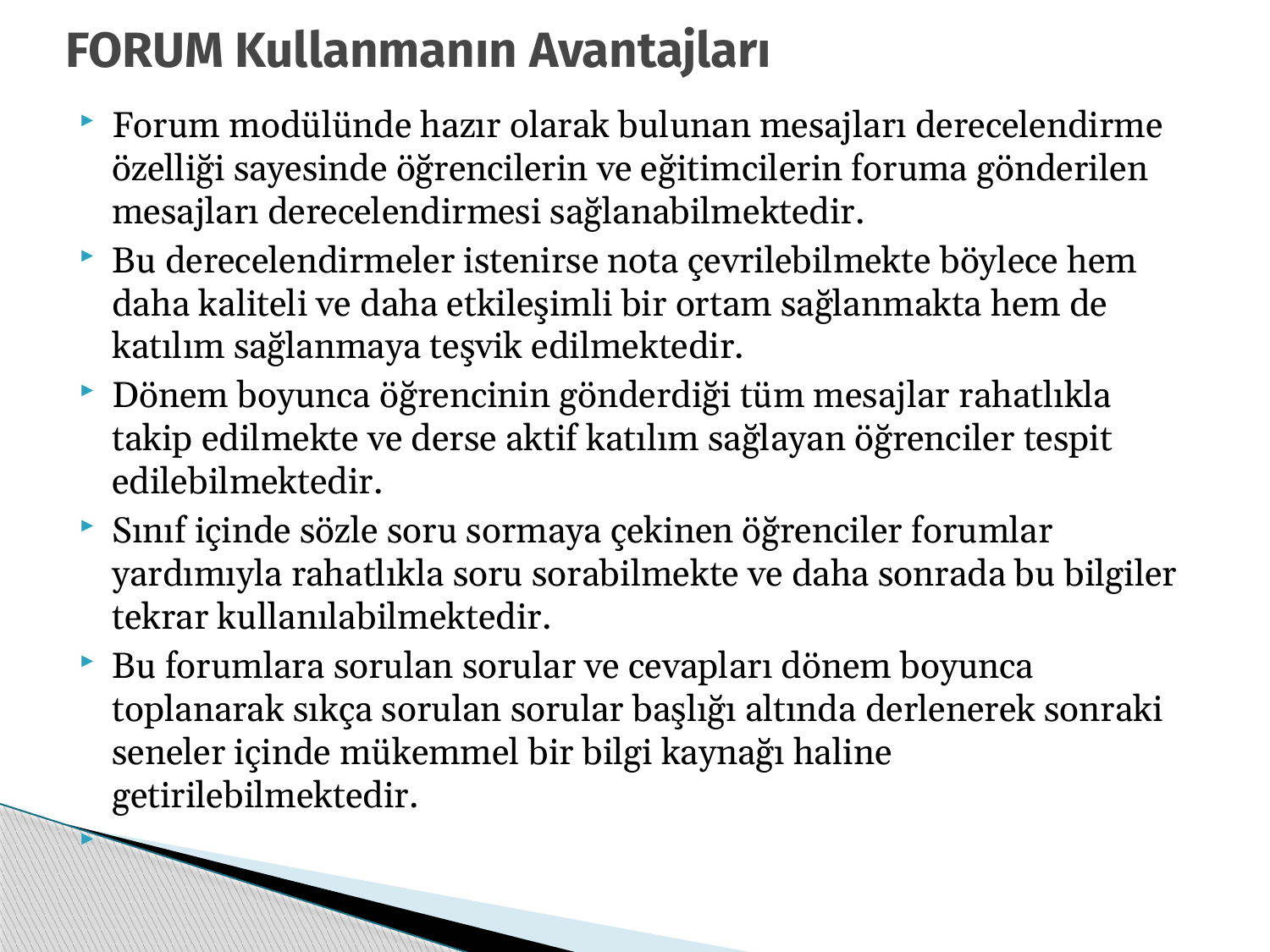

# FORUM Kullanmanın Avantajları
Forum modülünde hazır olarak bulunan mesajları derecelendirme özelliği sayesinde öğrencilerin ve eğitimcilerin foruma gönderilen mesajları derecelendirmesi sağlanabilmektedir.
Bu derecelendirmeler istenirse nota çevrilebilmekte böylece hem daha kaliteli ve daha etkileşimli bir ortam sağlanmakta hem de katılım sağlanmaya teşvik edilmektedir.
Dönem boyunca öğrencinin gönderdiği tüm mesajlar rahatlıkla takip edilmekte ve derse aktif katılım sağlayan öğrenciler tespit edilebilmektedir.
Sınıf içinde sözle soru sormaya çekinen öğrenciler forumlar yardımıyla rahatlıkla soru sorabilmekte ve daha sonrada bu bilgiler tekrar kullanılabilmektedir.
Bu forumlara sorulan sorular ve cevapları dönem boyunca toplanarak sıkça sorulan sorular başlığı altında derlenerek sonraki seneler içinde mükemmel bir bilgi kaynağı haline getirilebilmektedir.